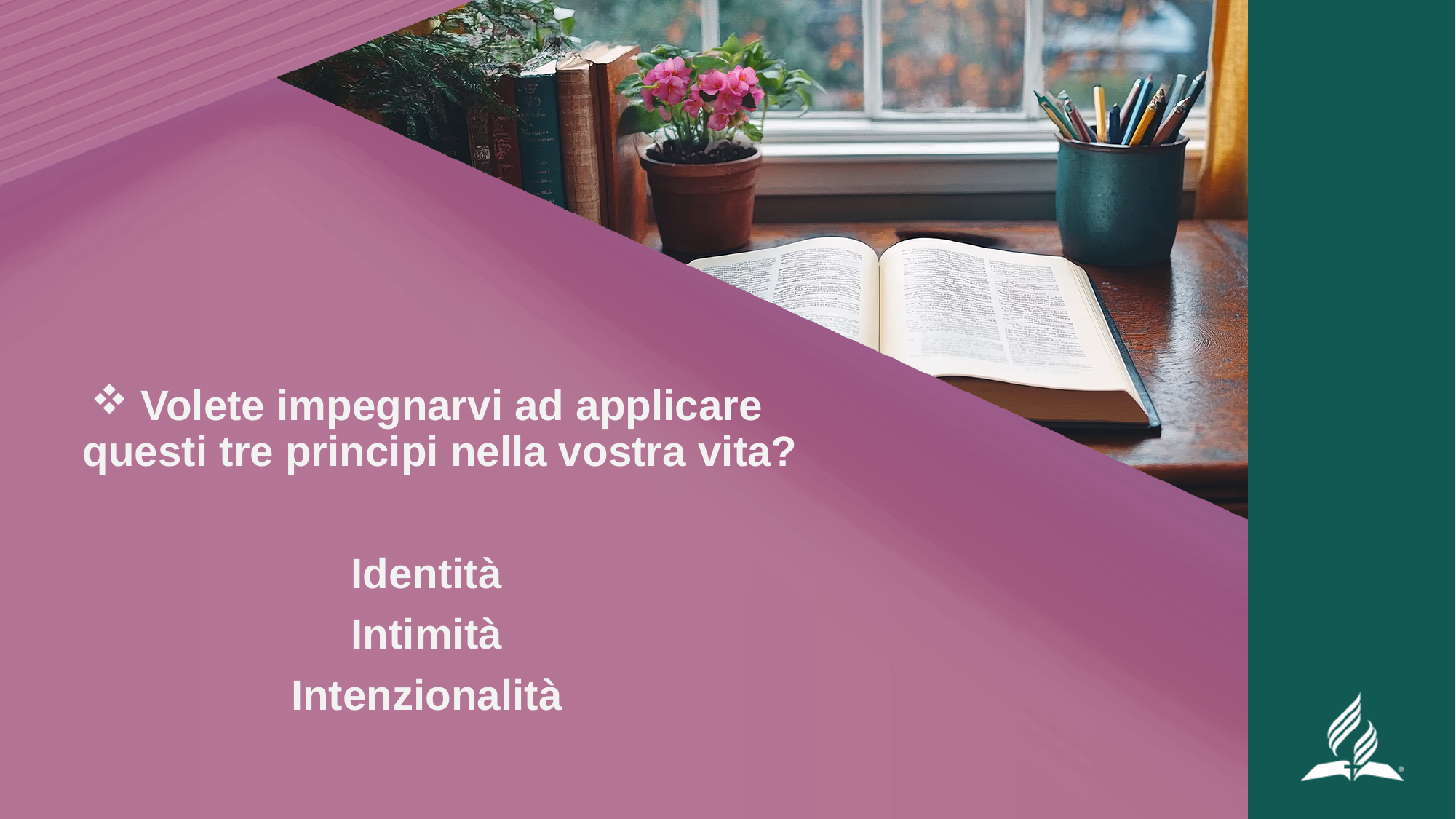

Volete impegnarvi ad applicare questi tre principi nella vostra vita?

Identità
Intimità
Intenzionalità